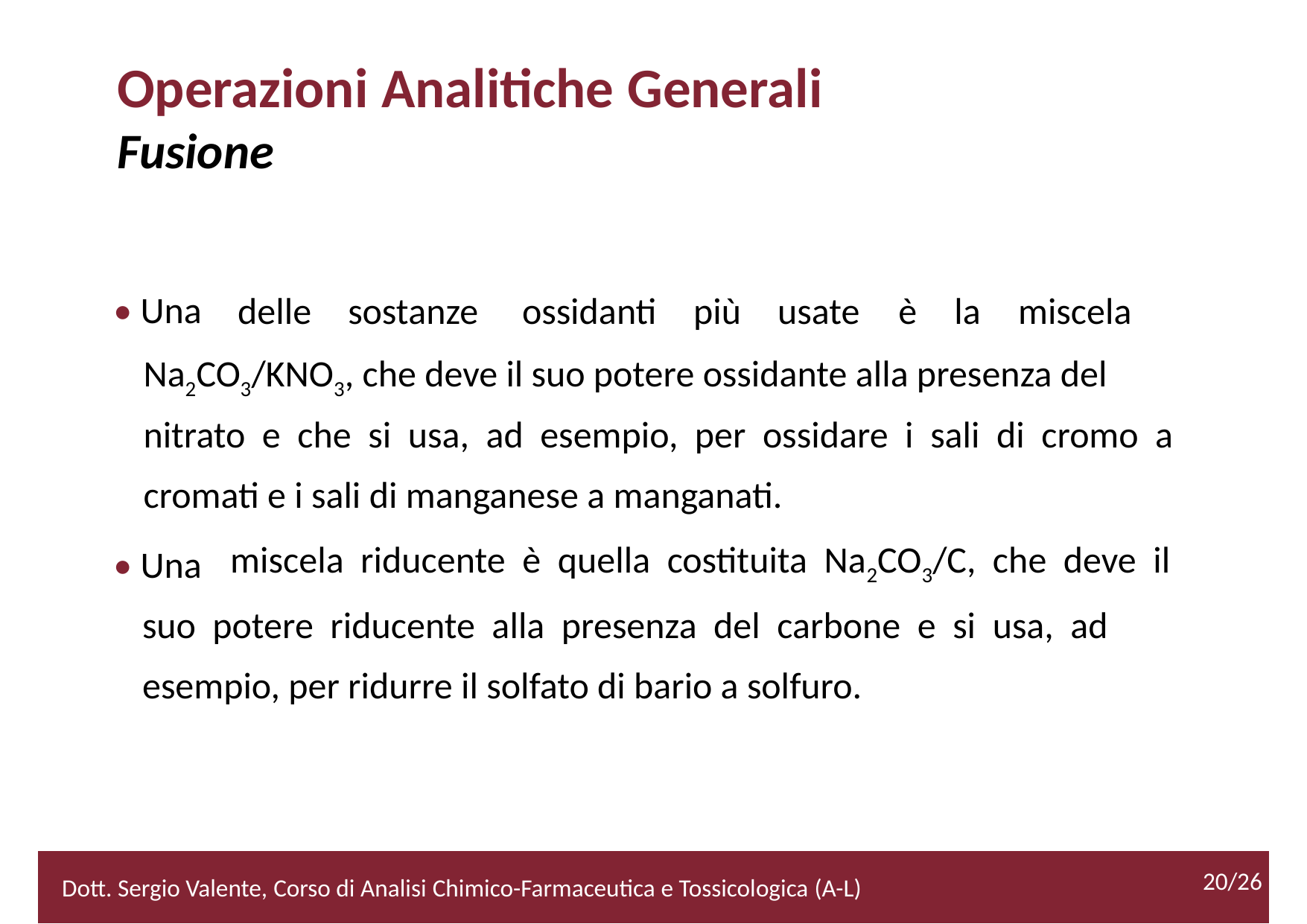

Operazioni Analitiche Generali
Fusione
• Una
delle
sostanze
ossidanti
più
usate
è
la
miscela
Na2CO3/KNO3, che deve il suo potere ossidante alla presenza del

nitrato  e  che  si  usa,  ad  esempio,  per  ossidare  i  sali  di  cromo  a

cromati e i sali di manganese a manganati.
miscela  riducente  è  quella  costituita  Na2CO3/C,  che  deve  il
• Una
suo  potere  riducente  alla  presenza  del  carbone  e  si  usa,  ad

esempio, per ridurre il solfato di bario a solfuro.

20/26
2/52
Dott. Sergio Valente, Corso di Analisi Chimico-Farmaceutica e Tossicologica (A-L)